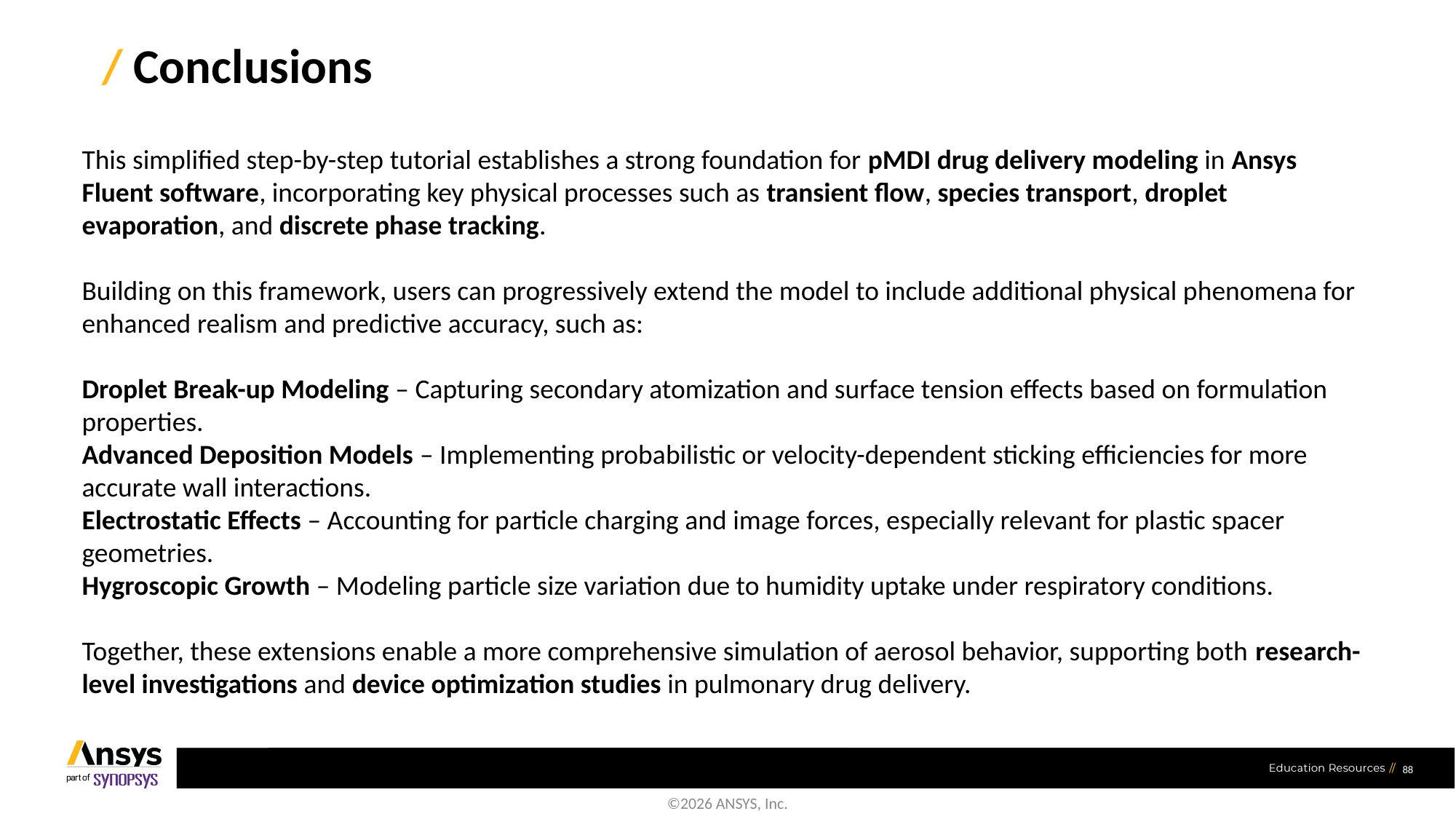

/ Conclusions
This simplified step-by-step tutorial establishes a strong foundation for pMDI drug delivery modeling in Ansys Fluent software, incorporating key physical processes such as transient flow, species transport, droplet evaporation, and discrete phase tracking.

Building on this framework, users can progressively extend the model to include additional physical phenomena for enhanced realism and predictive accuracy, such as:

Droplet Break-up Modeling – Capturing secondary atomization and surface tension effects based on formulation properties.
Advanced Deposition Models – Implementing probabilistic or velocity-dependent sticking efficiencies for more accurate wall interactions.
Electrostatic Effects – Accounting for particle charging and image forces, especially relevant for plastic spacer geometries.
Hygroscopic Growth – Modeling particle size variation due to humidity uptake under respiratory conditions.

Together, these extensions enable a more comprehensive simulation of aerosol behavior, supporting both research-level investigations and device optimization studies in pulmonary drug delivery.

88